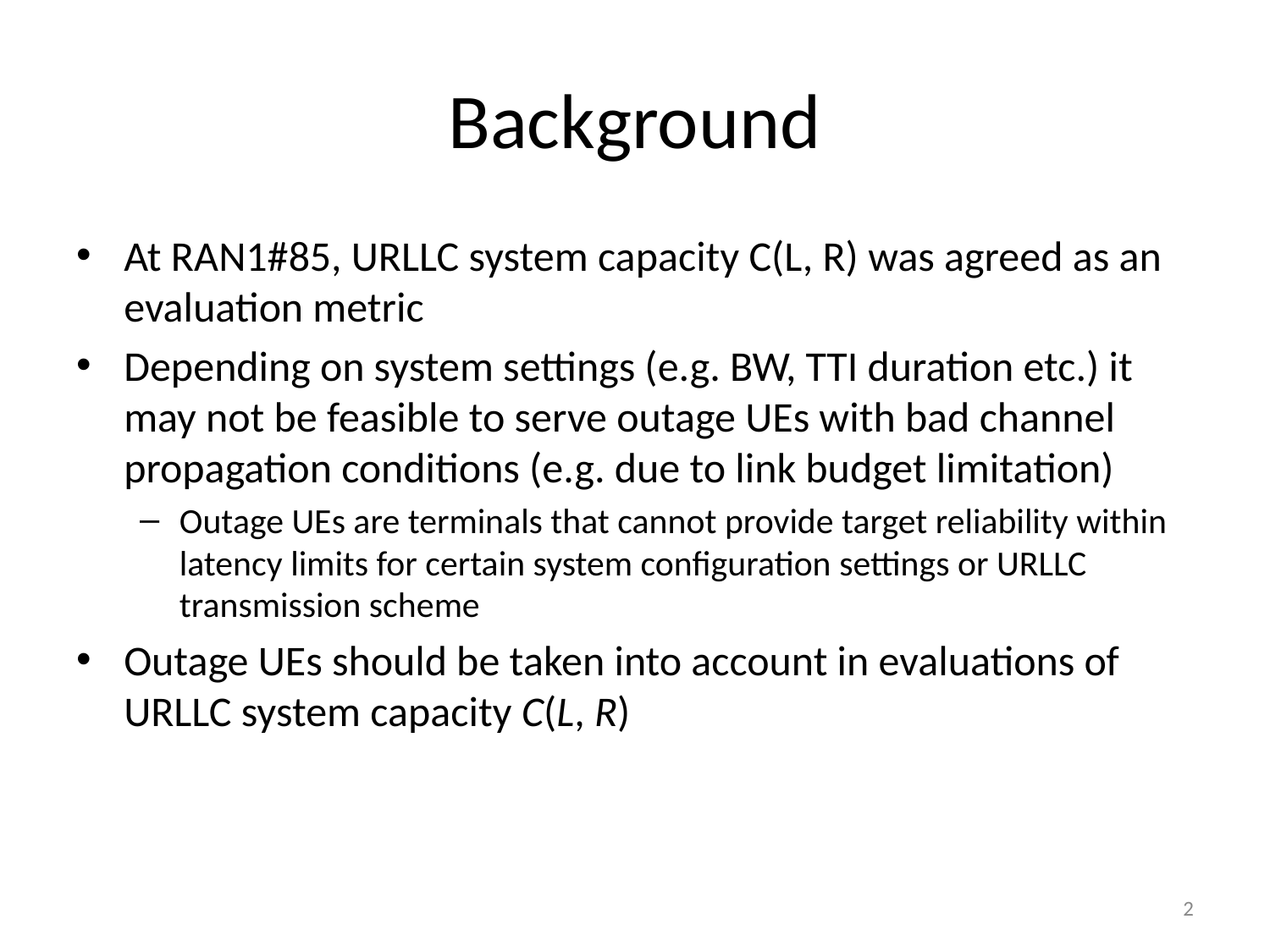

# Background
At RAN1#85, URLLC system capacity C(L, R) was agreed as an evaluation metric
Depending on system settings (e.g. BW, TTI duration etc.) it may not be feasible to serve outage UEs with bad channel propagation conditions (e.g. due to link budget limitation)
Outage UEs are terminals that cannot provide target reliability within latency limits for certain system configuration settings or URLLC transmission scheme
Outage UEs should be taken into account in evaluations of URLLC system capacity C(L, R)
2